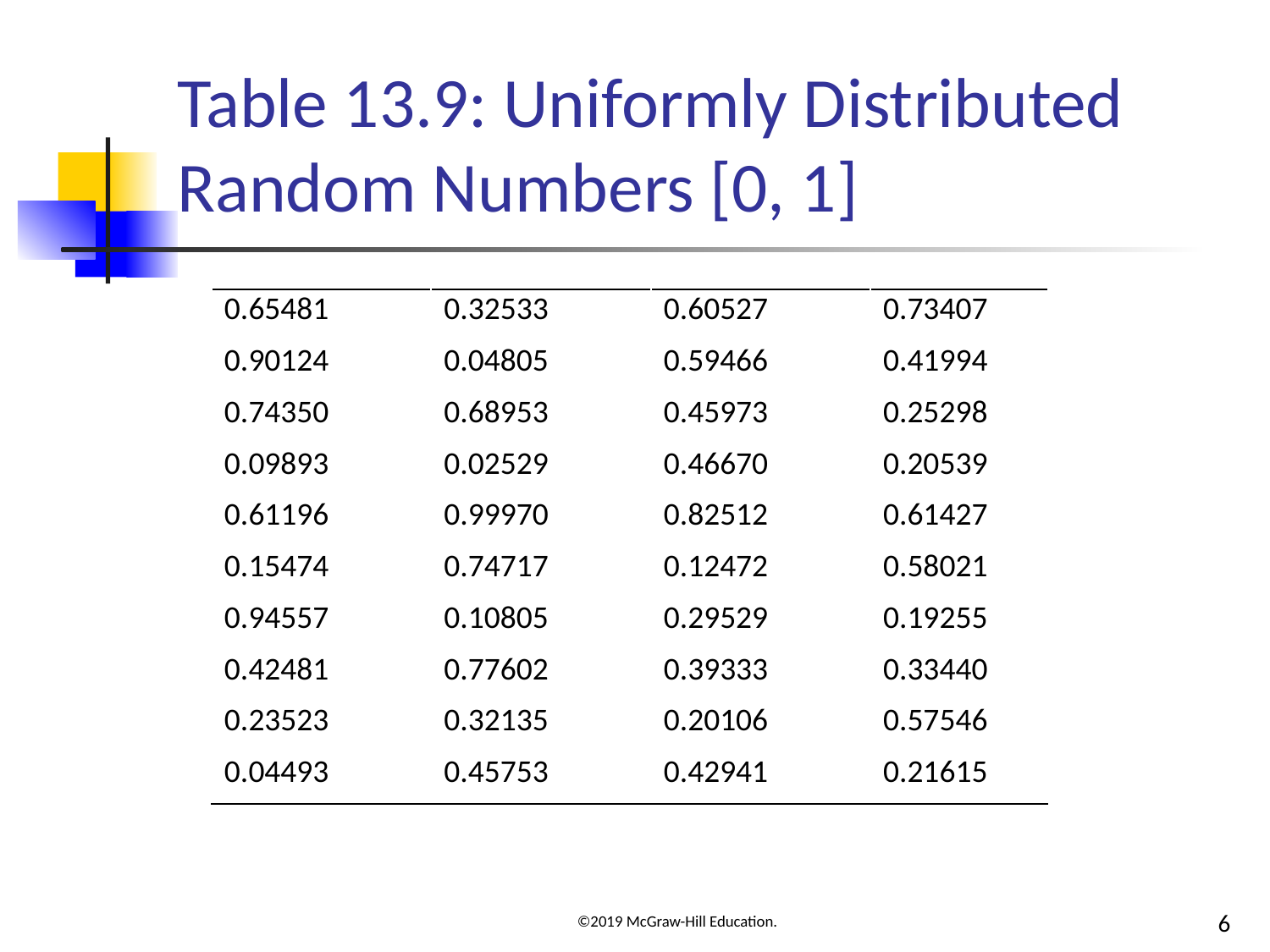

# Table 13.9: Uniformly Distributed Random Numbers [0, 1]
| 0.65481 | 0.32533 | 0.60527 | 0.73407 |
| --- | --- | --- | --- |
| 0.90124 | 0.04805 | 0.59466 | 0.41994 |
| 0.74350 | 0.68953 | 0.45973 | 0.25298 |
| 0.09893 | 0.02529 | 0.46670 | 0.20539 |
| 0.61196 | 0.99970 | 0.82512 | 0.61427 |
| 0.15474 | 0.74717 | 0.12472 | 0.58021 |
| 0.94557 | 0.10805 | 0.29529 | 0.19255 |
| 0.42481 | 0.77602 | 0.39333 | 0.33440 |
| 0.23523 | 0.32135 | 0.20106 | 0.57546 |
| 0.04493 | 0.45753 | 0.42941 | 0.21615 |